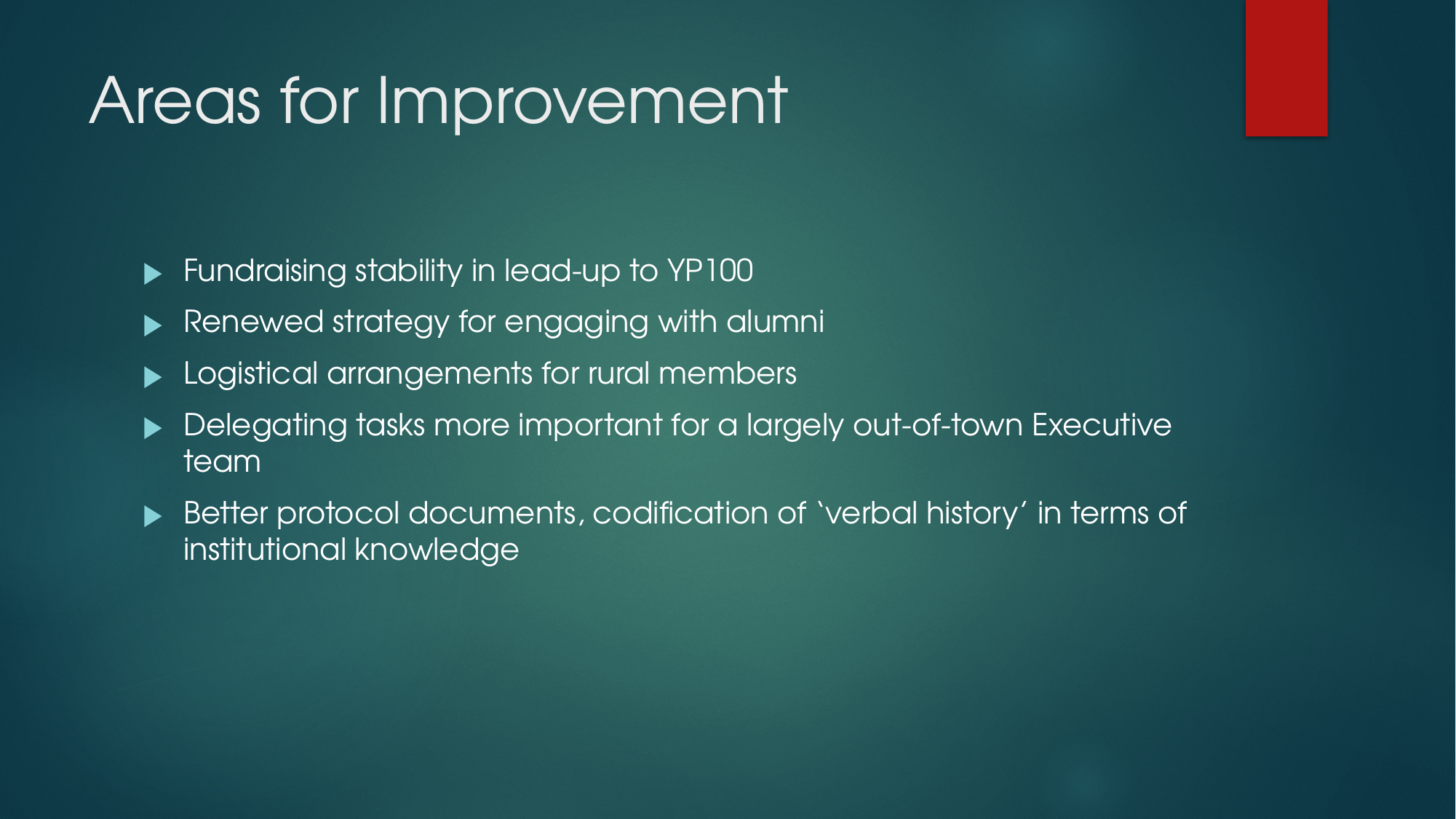

# Areas for Improvement
Fundraising stability in lead-up to YP100
Renewed strategy for engaging with alumni
Logistical arrangements for rural members
Delegating tasks more important for a largely out-of-town Executive team
Better protocol documents, codification of ‘verbal history’ in terms of institutional knowledge